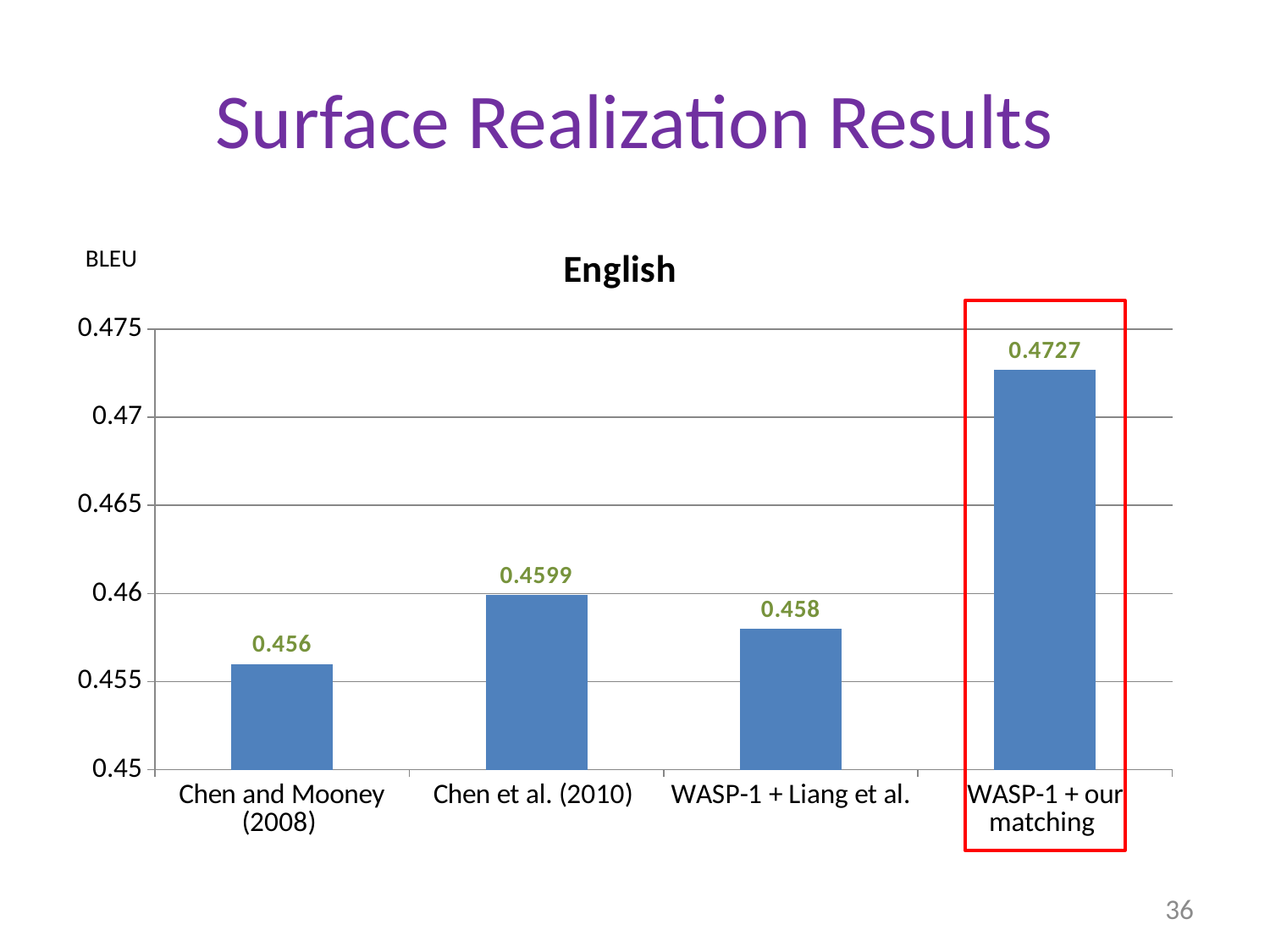

# Surface Realization Results

### Chart:

| Category | English  |
|---|---|
| Chen and Mooney (2008)  | 0.456 |
| Chen et al. (2010)  | 0.4599 |
| WASP-1 + Liang et al.  | 0.458 |
| WASP-1 + our matching  | 0.4727 |
BLEU

36